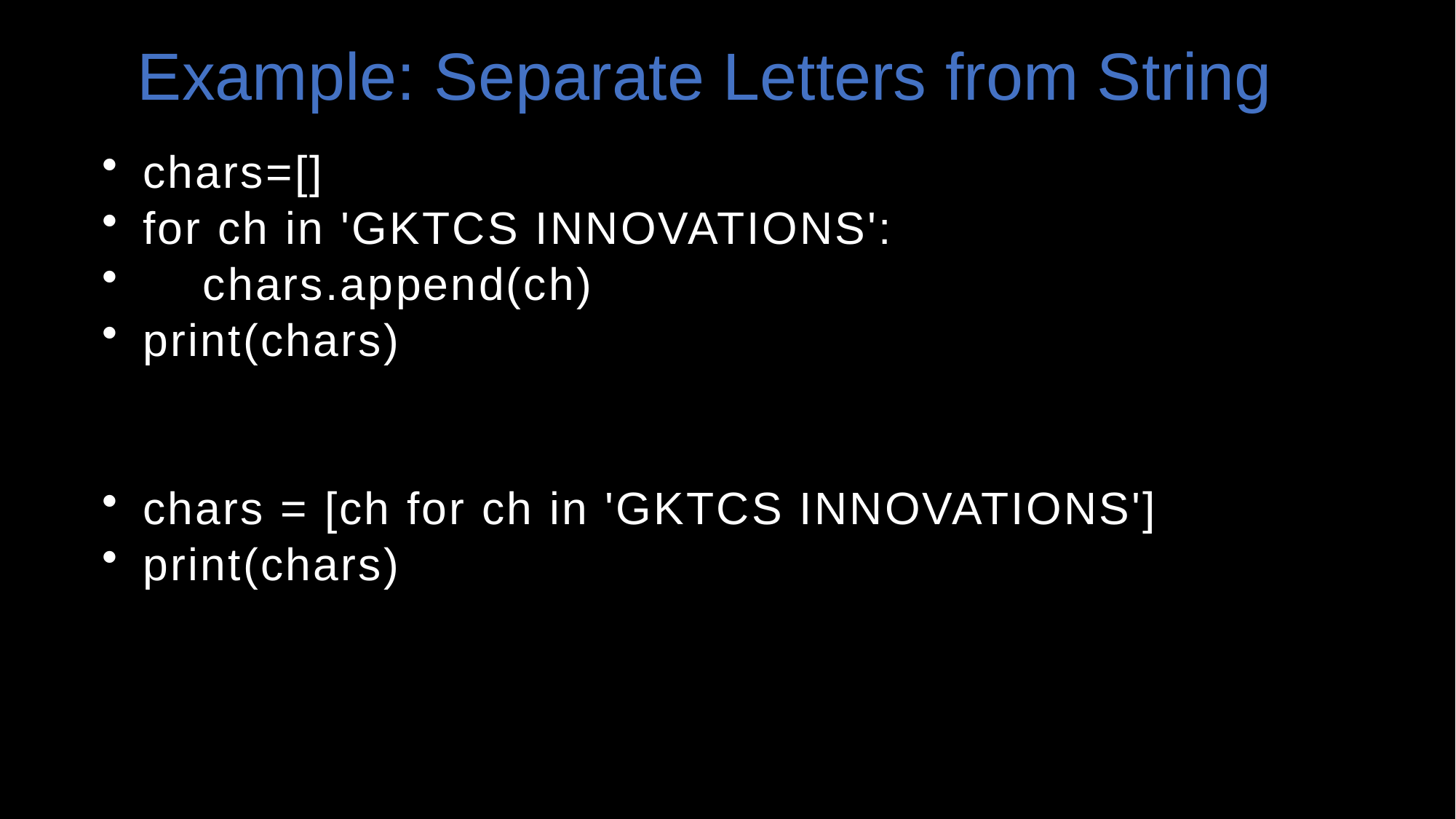

# Example: Separate Letters from String
chars=[]
for ch in 'GKTCS INNOVATIONS':
    chars.append(ch)
print(chars)

chars = [ch for ch in 'GKTCS INNOVATIONS']
print(chars)